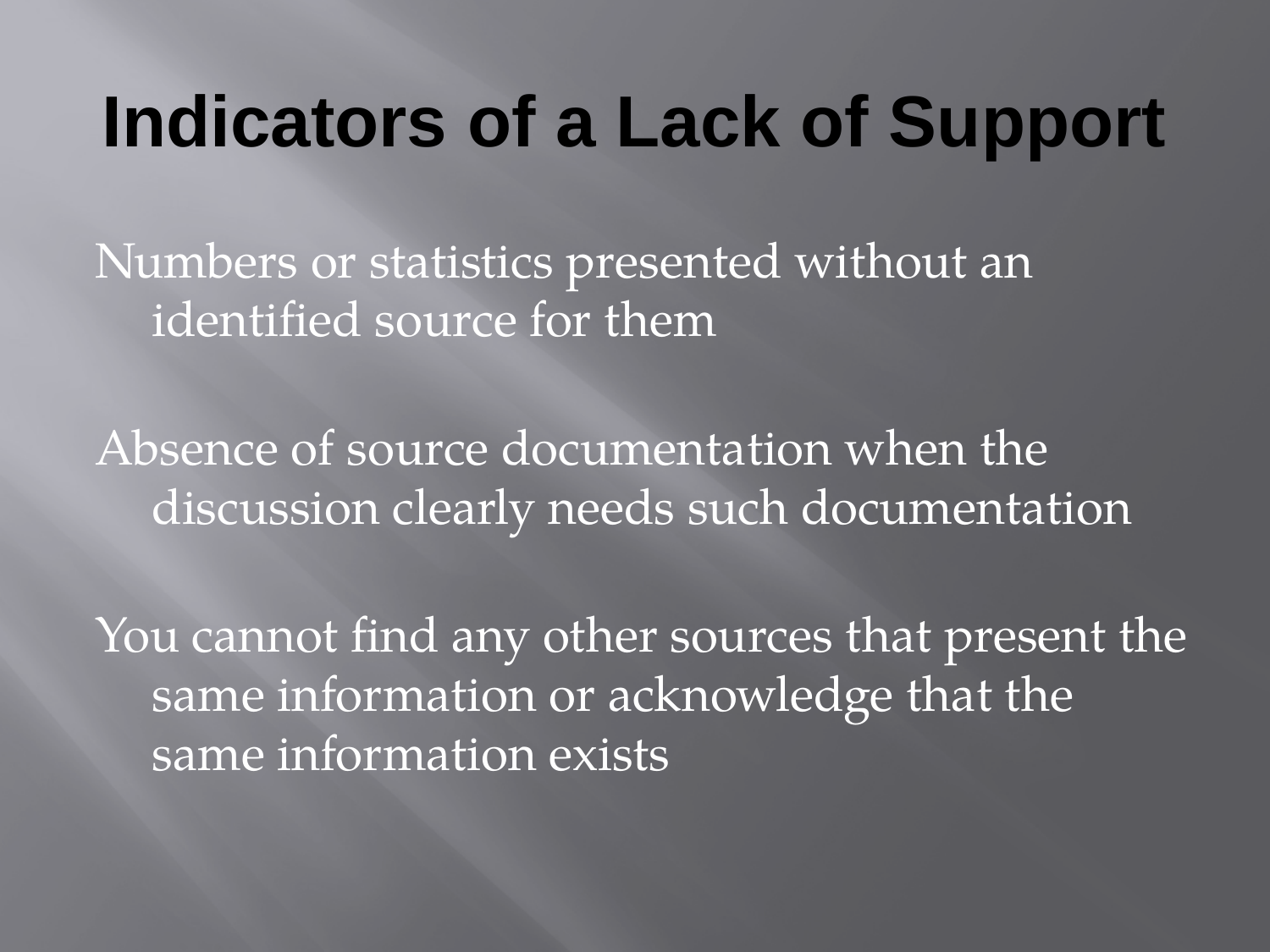

# Indicators of a Lack of Support
Numbers or statistics presented without an identified source for them
Absence of source documentation when the discussion clearly needs such documentation
You cannot find any other sources that present the same information or acknowledge that the same information exists